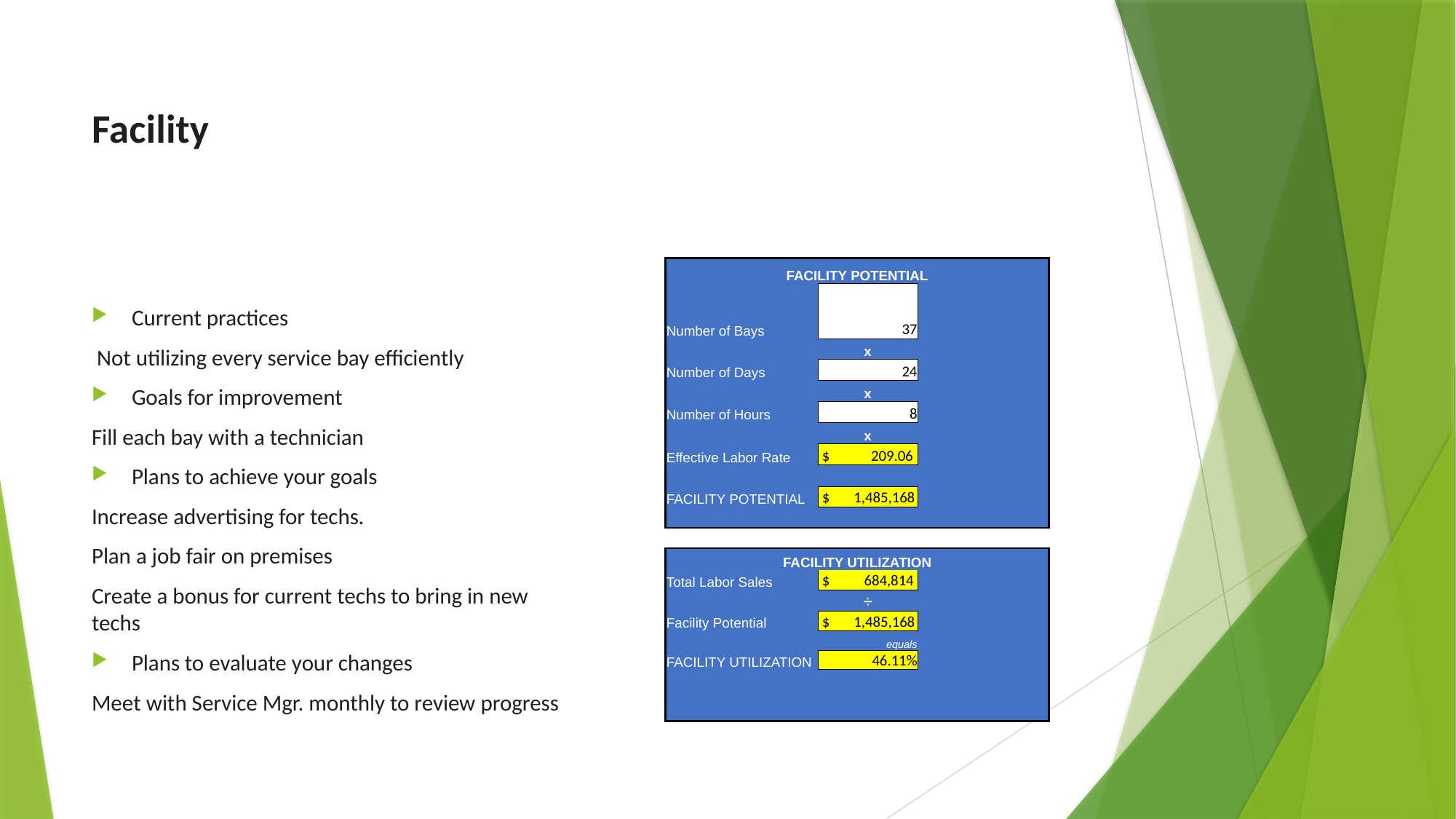

# Facility

Current practices
 Not utilizing every service bay efficiently
Goals for improvement
Fill each bay with a technician
Plans to achieve your goals
Increase advertising for techs.
Plan a job fair on premises
Create a bonus for current techs to bring in new techs
Plans to evaluate your changes
Meet with Service Mgr. monthly to review progress

| FACILITY POTENTIAL |  |  |  |
| --- | --- | --- | --- |
| Number of Bays | 37 |  |  |
|  | x |  |  |
| Number of Days | 24 |  |  |
|  | x |  |  |
| Number of Hours | 8 |  |  |
|  | x |  |  |
| Effective Labor Rate | $ 209.06 |  |  |
|  |  |  |  |
| FACILITY POTENTIAL | $ 1,485,168 |  |  |
|  |  |  |  |
|  |  |  |  |
| FACILITY UTILIZATION |  |  |  |
| Total Labor Sales | $ 684,814 |  |  |
|  | ÷ |  |  |
| Facility Potential | $ 1,485,168 |  |  |
|  | equals |  |  |
| FACILITY UTILIZATION | 46.11% |  |  |
|  |  |  |  |
|  |  |  |  |